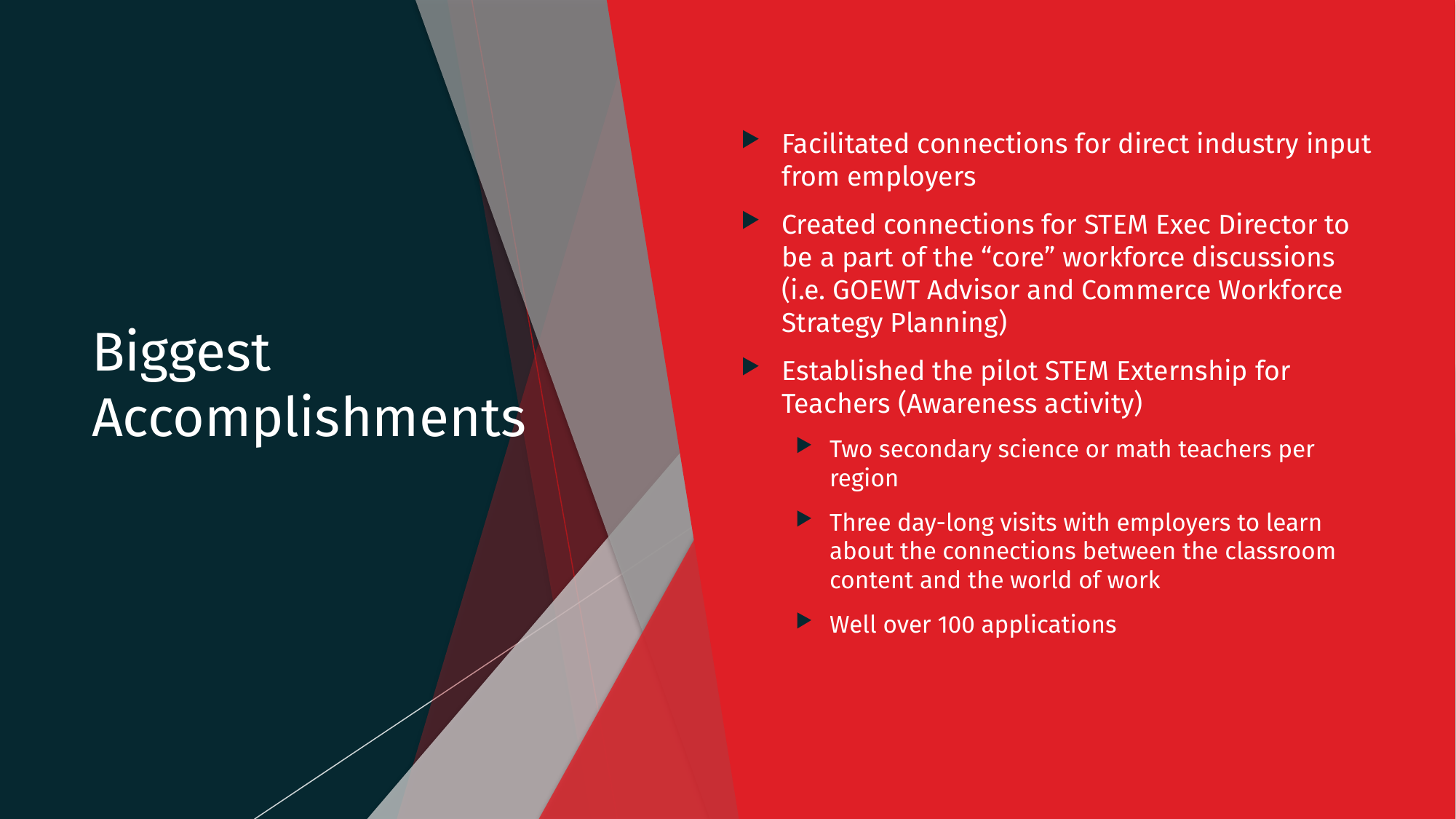

# Biggest Accomplishments
Facilitated connections for direct industry input from employers
Created connections for STEM Exec Director to be a part of the “core” workforce discussions (i.e. GOEWT Advisor and Commerce Workforce Strategy Planning)
Established the pilot STEM Externship for Teachers (Awareness activity)
Two secondary science or math teachers per region
Three day-long visits with employers to learn about the connections between the classroom content and the world of work
Well over 100 applications